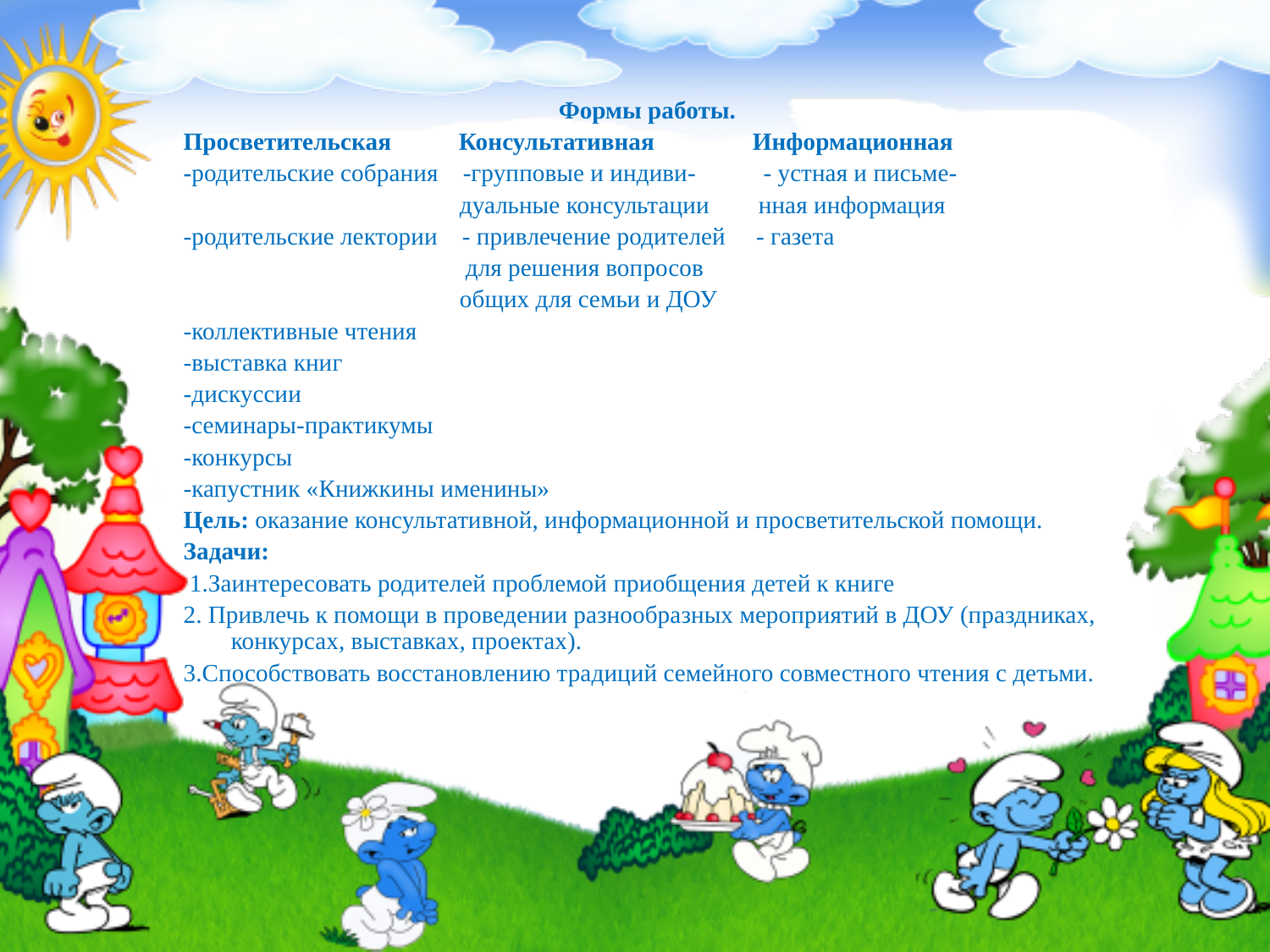

Формы работы.
Просветительская           Консультативная                Информационная
-родительские собрания    -групповые и индиви-           - устная и письме-
                                             дуальные консультации        нная информация
-родительские лектории    - привлечение родителей     - газета
                                              для решения вопросов
                                             общих для семьи и ДОУ
-коллективные чтения
-выставка книг
-дискуссии
-семинары-практикумы
-конкурсы
-капустник «Книжкины именины»
Цель: оказание консультативной, информационной и просветительской помощи.
Задачи:
 1.Заинтересовать родителей проблемой приобщения детей к книге
2. Привлечь к помощи в проведении разнообразных мероприятий в ДОУ (праздниках, конкурсах, выставках, проектах).
3.Способствовать восстановлению традиций семейного совместного чтения с детьми.